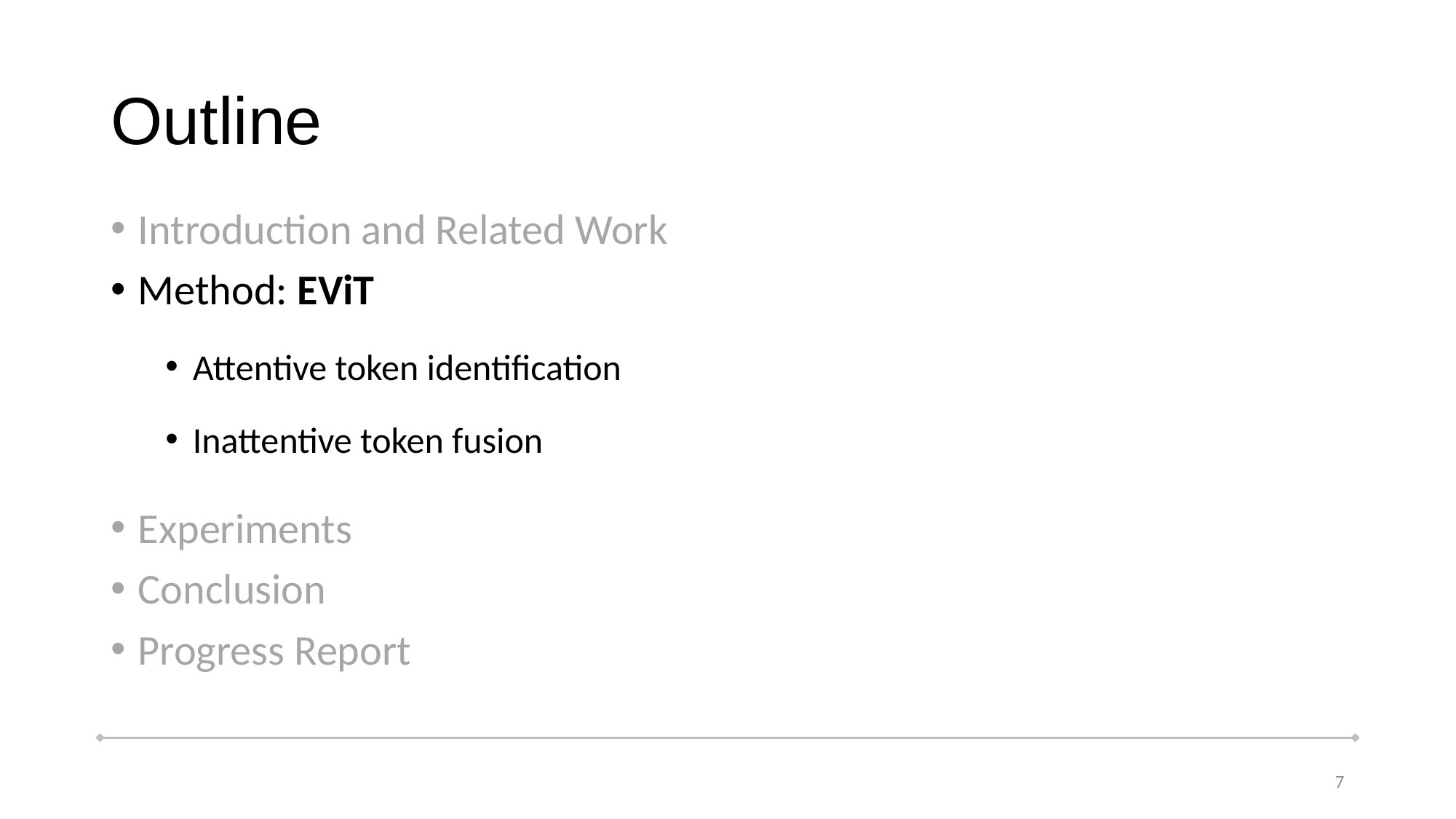

# Outline
Introduction and Related Work
Method: EViT
Attentive token identification
Inattentive token fusion
Experiments
Conclusion
Progress Report
7